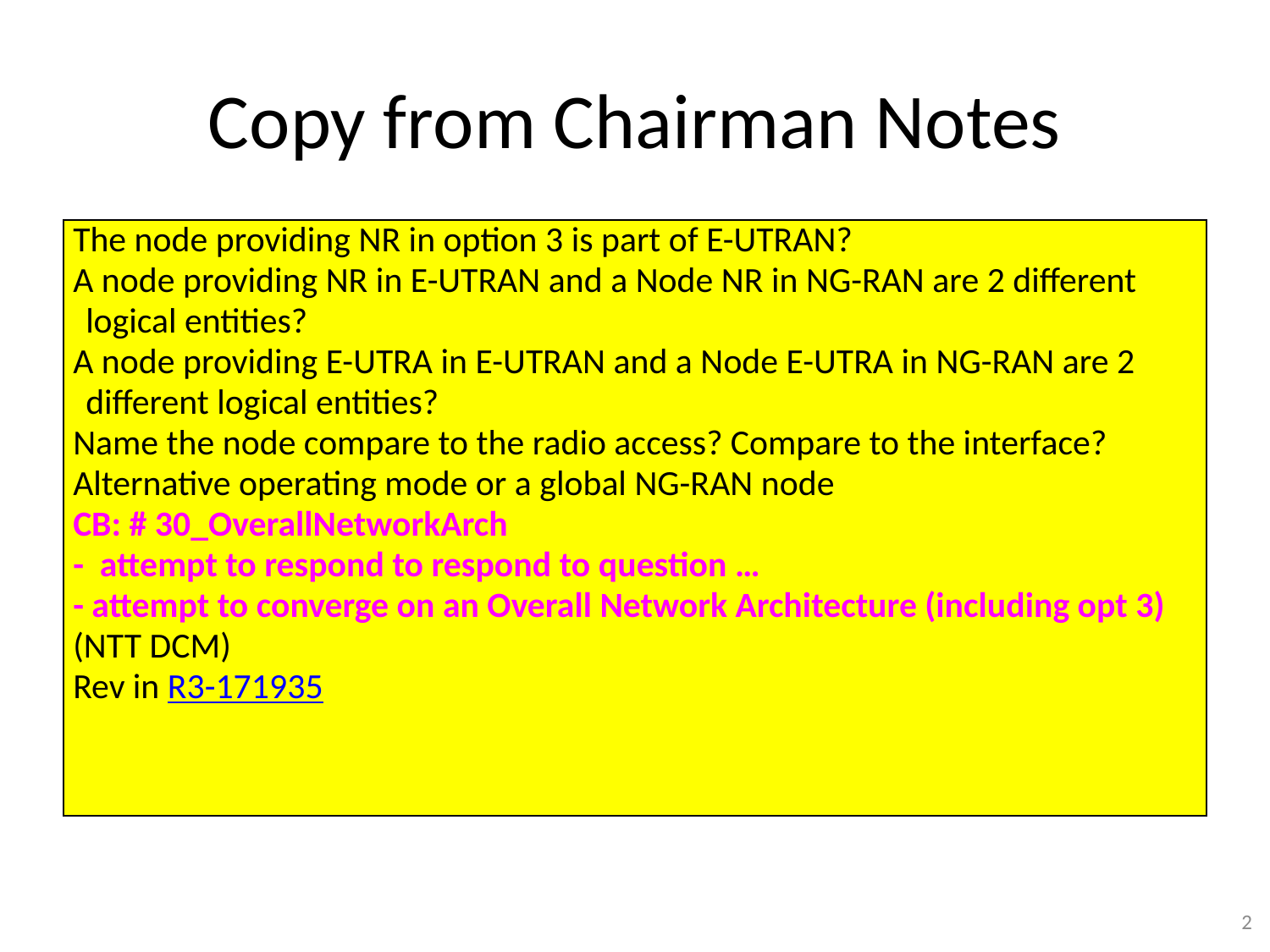

# Copy from Chairman Notes
| The node providing NR in option 3 is part of E-UTRAN? A node providing NR in E-UTRAN and a Node NR in NG-RAN are 2 different logical entities? A node providing E-UTRA in E-UTRAN and a Node E-UTRA in NG-RAN are 2 different logical entities? Name the node compare to the radio access? Compare to the interface? Alternative operating mode or a global NG-RAN node CB: # 30\_OverallNetworkArch - attempt to respond to respond to question … - attempt to converge on an Overall Network Architecture (including opt 3) (NTT DCM) Rev in R3-171935 |
| --- |
2